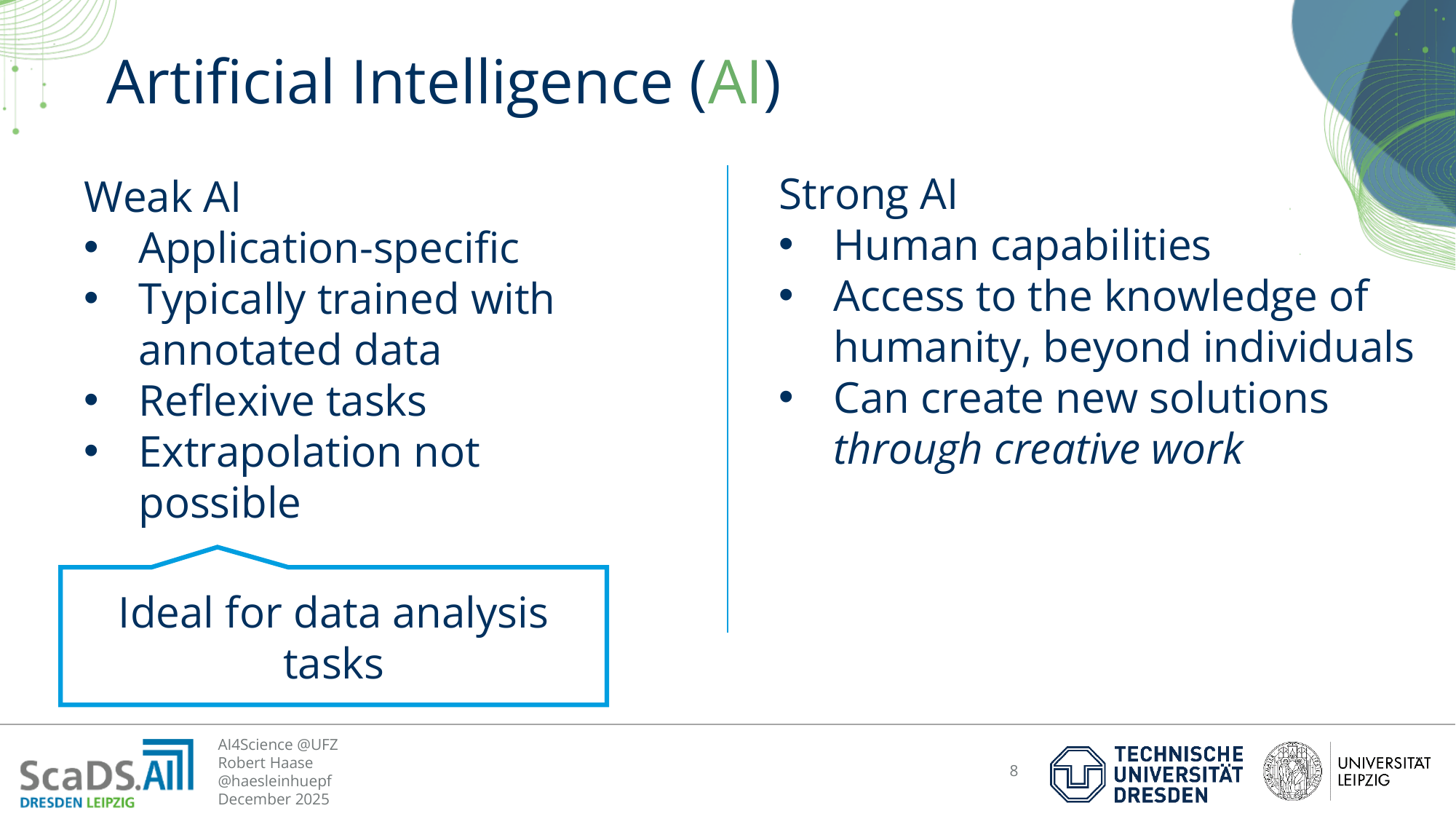

# Artificial Intelligence (AI)
Strong AI
Human capabilities
Access to the knowledge of humanity, beyond individuals
Can create new solutions through creative work

Weak AI
Application-specific
Typically trained with annotated data
Reflexive tasks
Extrapolation not possible

Ideal for data analysis tasks